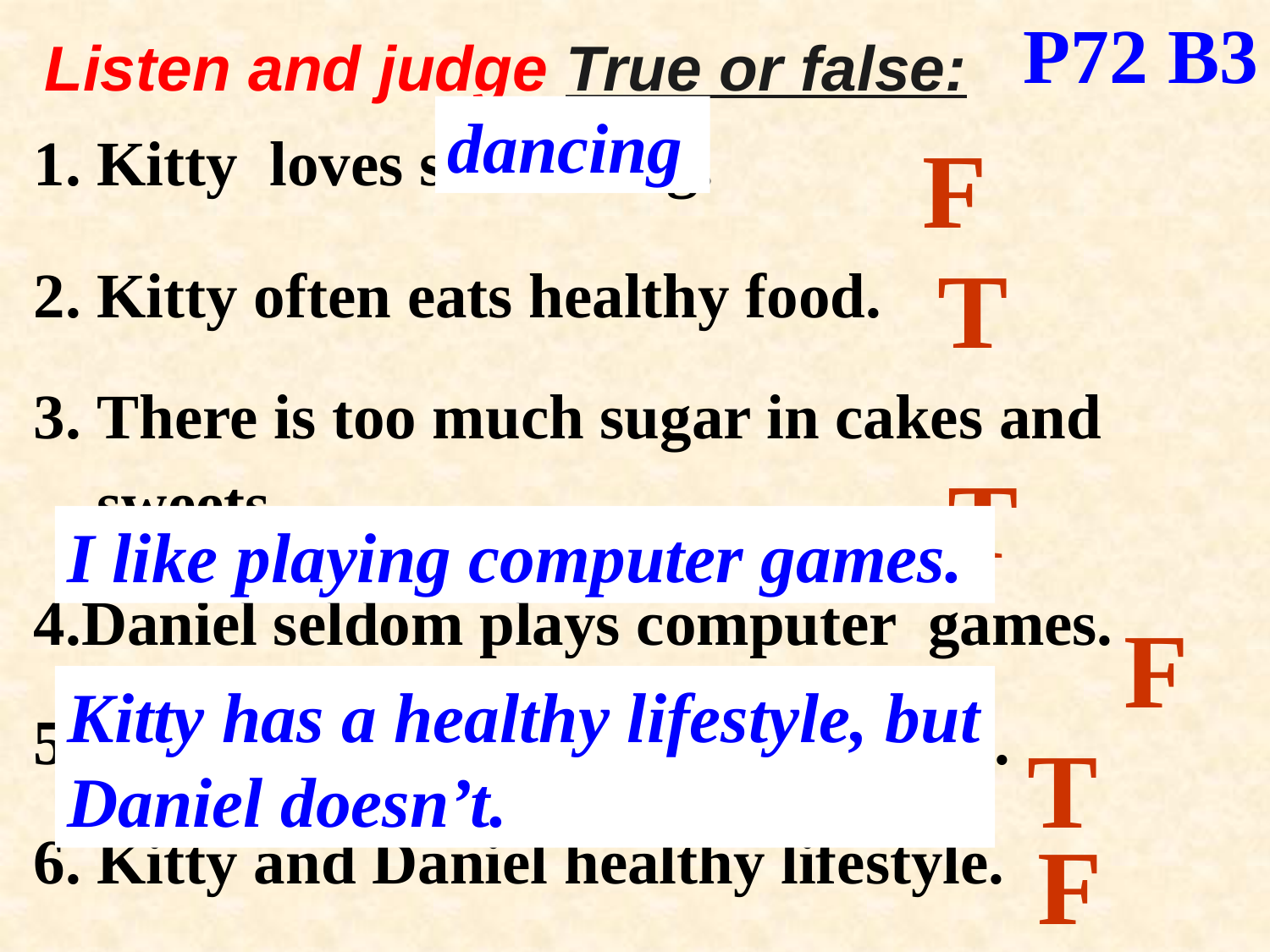

P72 B3
Listen and judge True or false:
Kitty  loves swimming.
Kitty often eats healthy food.
There is too much sugar in cakes and sweets.
4.Daniel seldom plays computer  games.
5.Daniel does not like to play sports.
6. Kitty and Daniel healthy lifestyle.

dancing
F
T
T
I like playing computer games.
F
Kitty has a healthy lifestyle, but Daniel doesn’t.

T

F